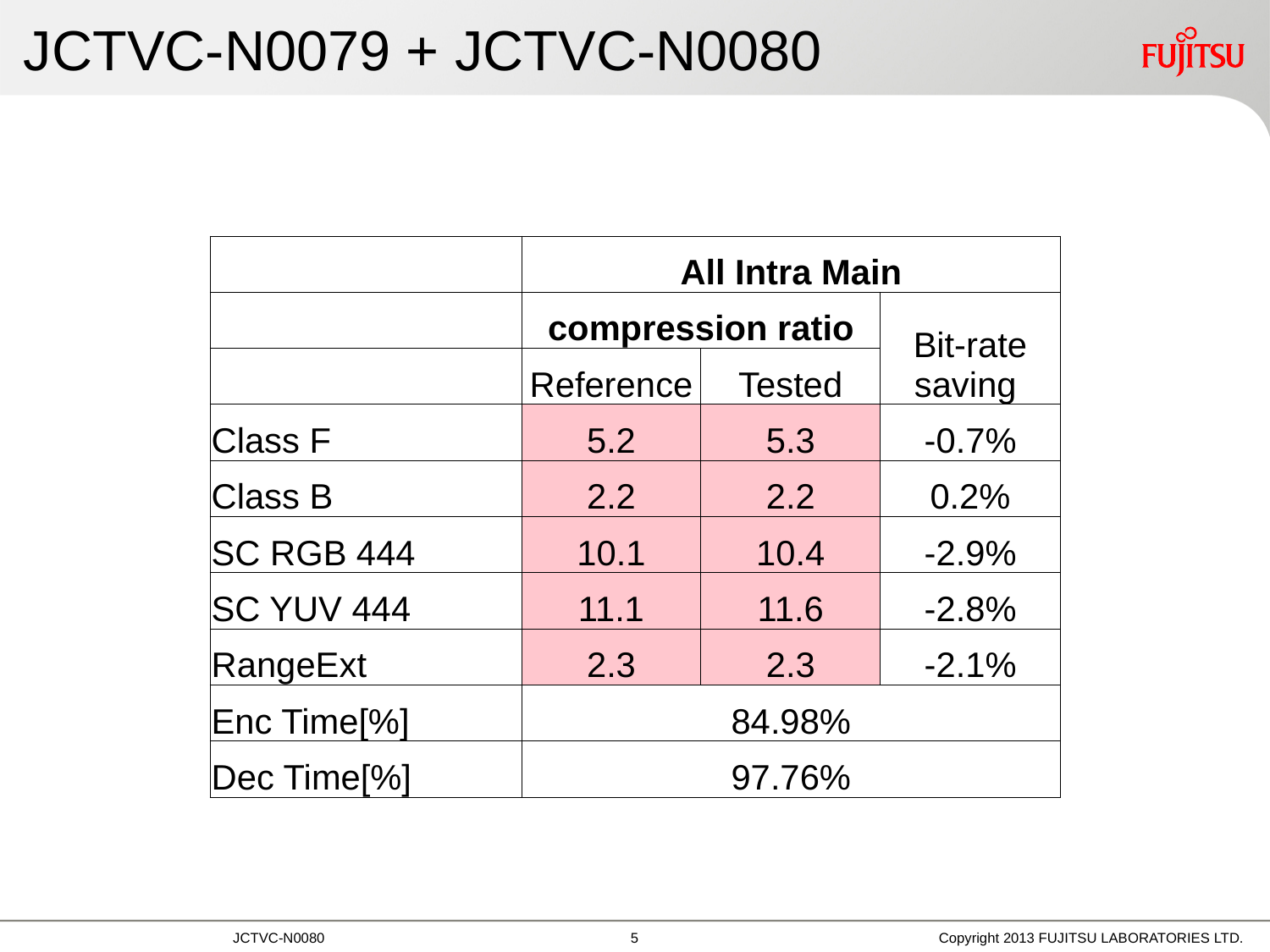

# JCTVC-N0079 + JCTVC-N0080
|  | All Intra Main |  |  |
| --- | --- | --- | --- |
|  | compression ratio |  | Bit-rate saving |
|  | Reference | Tested |  |
| Class F | 5.2 | 5.3 | -0.7% |
| Class B | 2.2 | 2.2 | 0.2% |
| SC RGB 444 | 10.1 | 10.4 | -2.9% |
| SC YUV 444 | 11.1 | 11.6 | -2.8% |
| RangeExt | 2.3 | 2.3 | -2.1% |
| Enc Time[%] | 84.98% |  |  |
| Dec Time[%] | 97.76% |  |  |
5
Copyright 2013 FUJITSU LABORATORIES LTD.